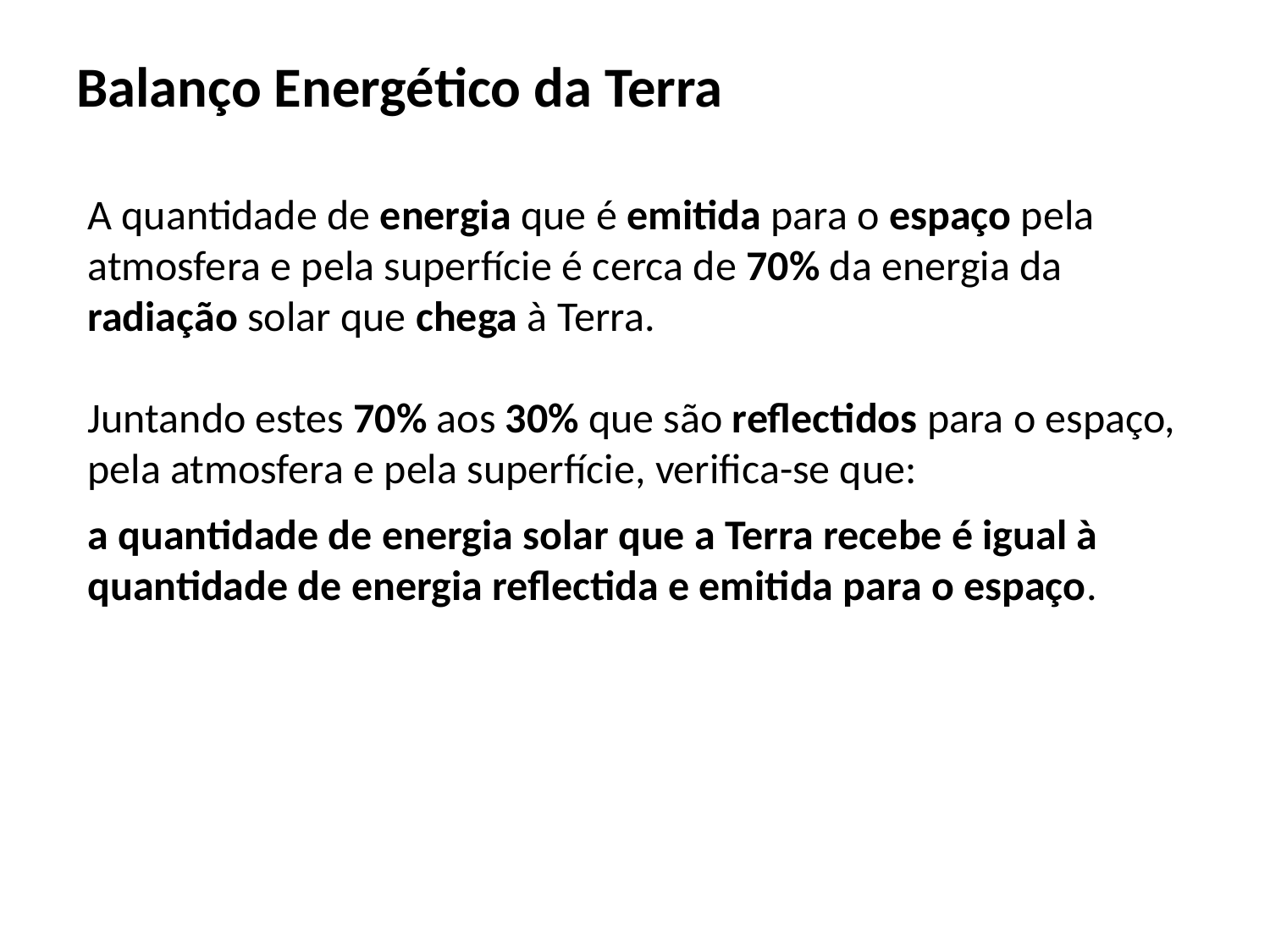

Balanço Energético da Terra
A quantidade de energia que é emitida para o espaço pela atmosfera e pela superfície é cerca de 70% da energia da radiação solar que chega à Terra.

Juntando estes 70% aos 30% que são reflectidos para o espaço, pela atmosfera e pela superfície, verifica-se que:
a quantidade de energia solar que a Terra recebe é igual à quantidade de energia reflectida e emitida para o espaço.